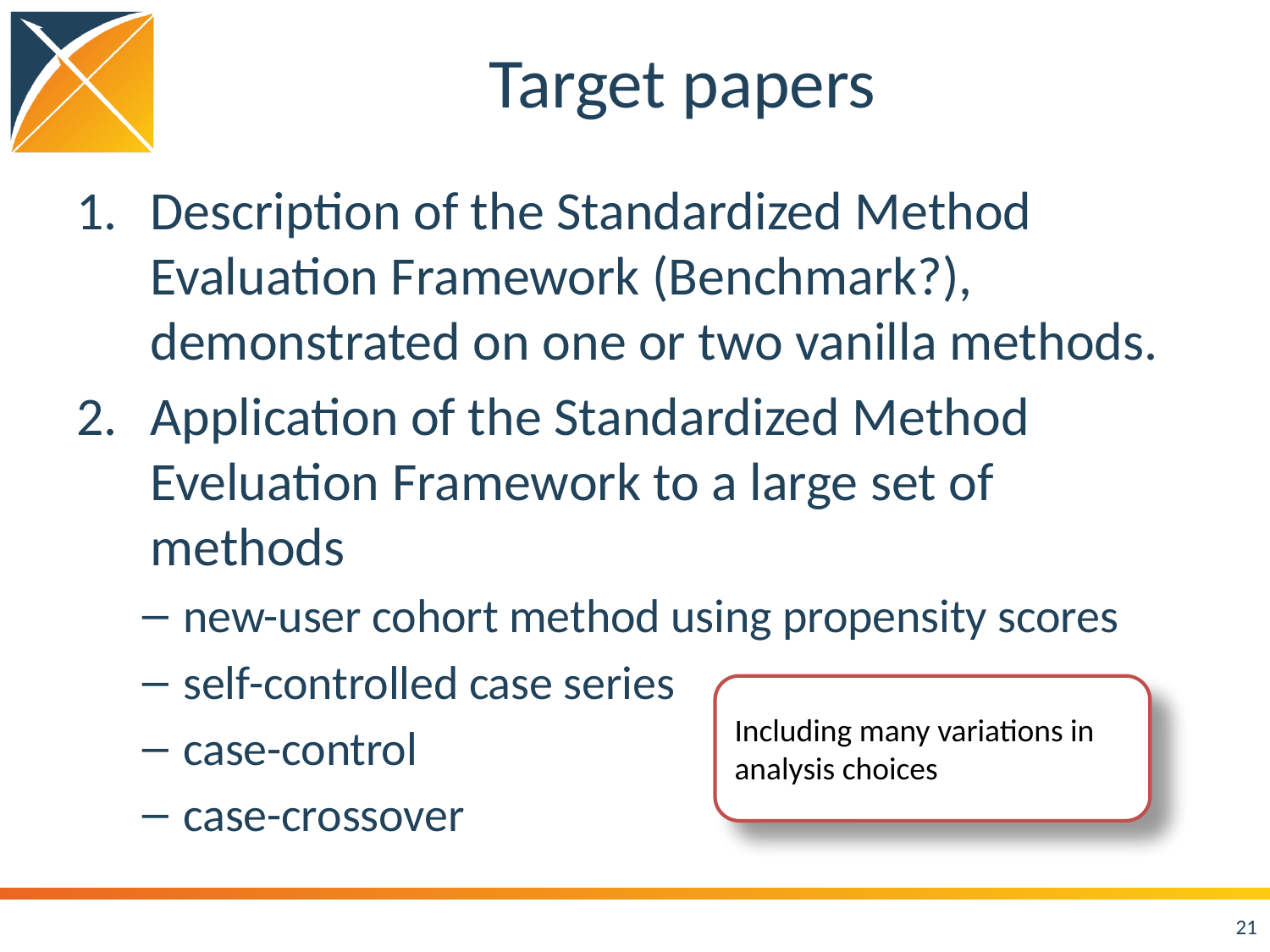

# Target papers
Description of the Standardized Method Evaluation Framework (Benchmark?), demonstrated on one or two vanilla methods.
Application of the Standardized Method Eveluation Framework to a large set of methods
new-user cohort method using propensity scores
self-controlled case series
case-control
case-crossover
Including many variations in analysis choices
21